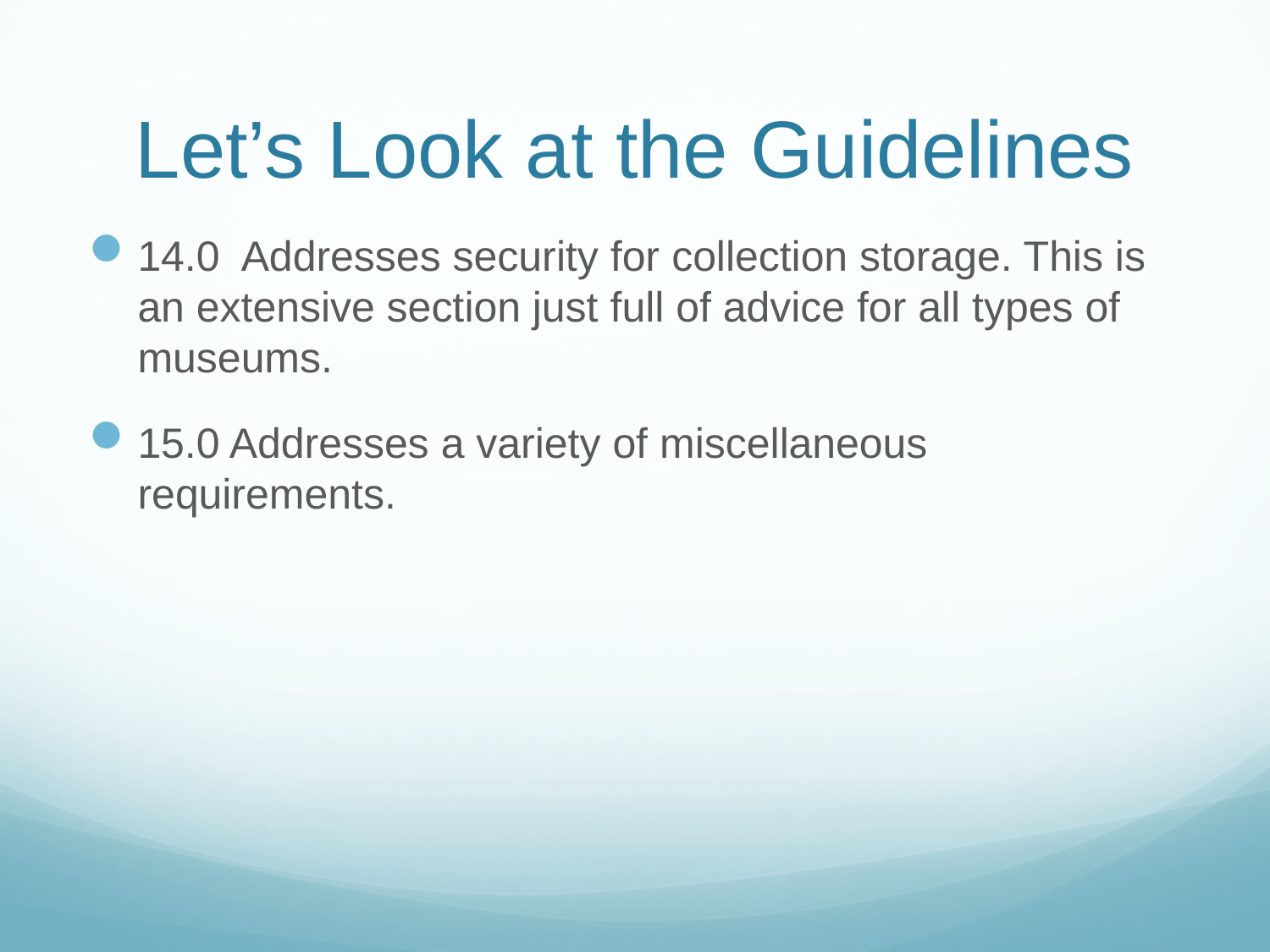

# Let’s Look at the Guidelines
14.0  Addresses security for collection storage. This is an extensive section just full of advice for all types of museums.
15.0 Addresses a variety of miscellaneous requirements.